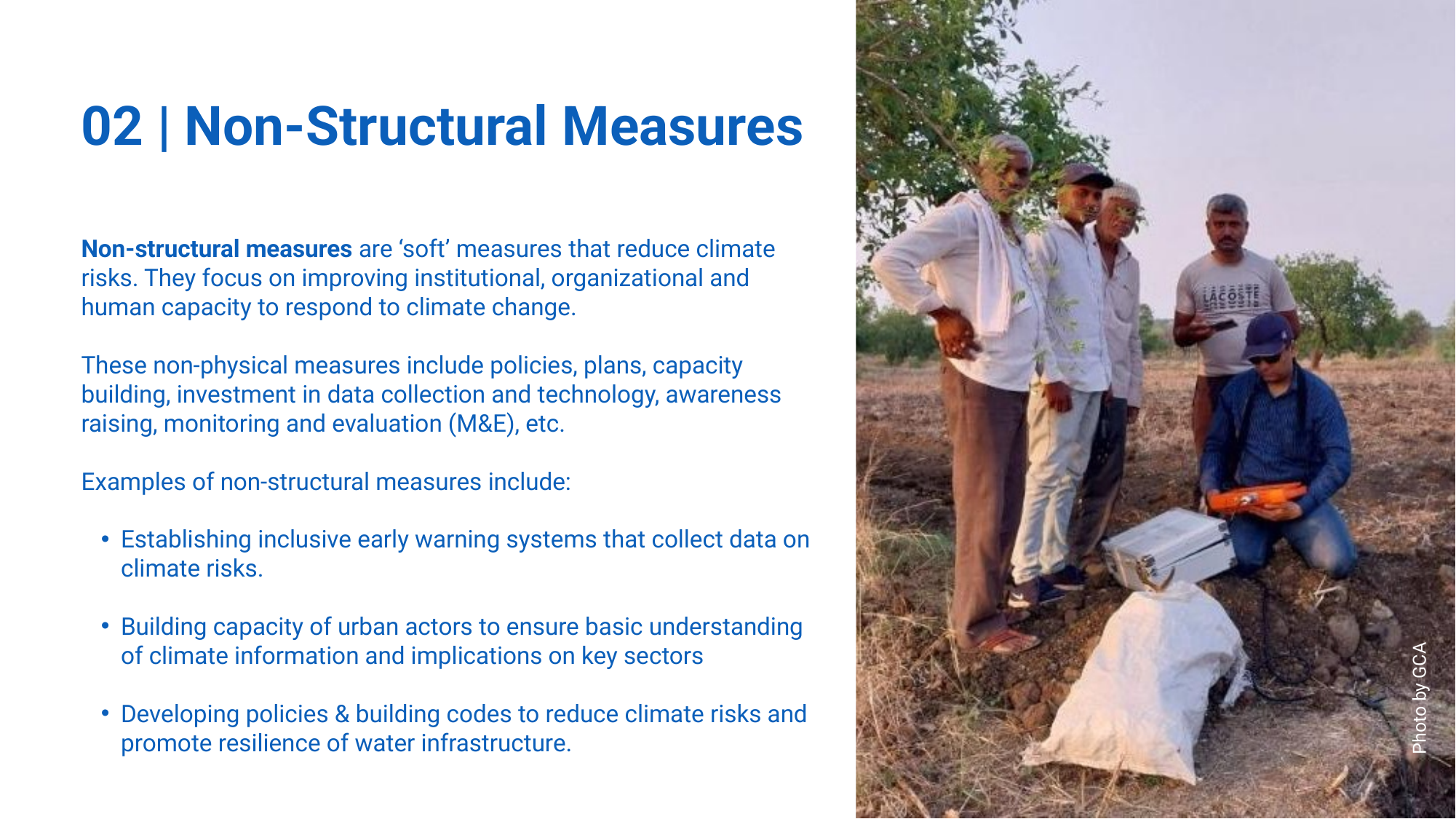

02 | Non-Structural Measures
Non-structural measures are ‘soft’ measures that reduce climate risks. They focus on improving institutional, organizational and human capacity to respond to climate change.

These non-physical measures include policies, plans, capacity building, investment in data collection and technology, awareness raising, monitoring and evaluation (M&E), etc.

Examples of non-structural measures include:

Establishing inclusive early warning systems that collect data on climate risks.

Building capacity of urban actors to ensure basic understanding of climate information and implications on key sectors

Developing policies & building codes to reduce climate risks and promote resilience of water infrastructure.
Photo by GCA
59